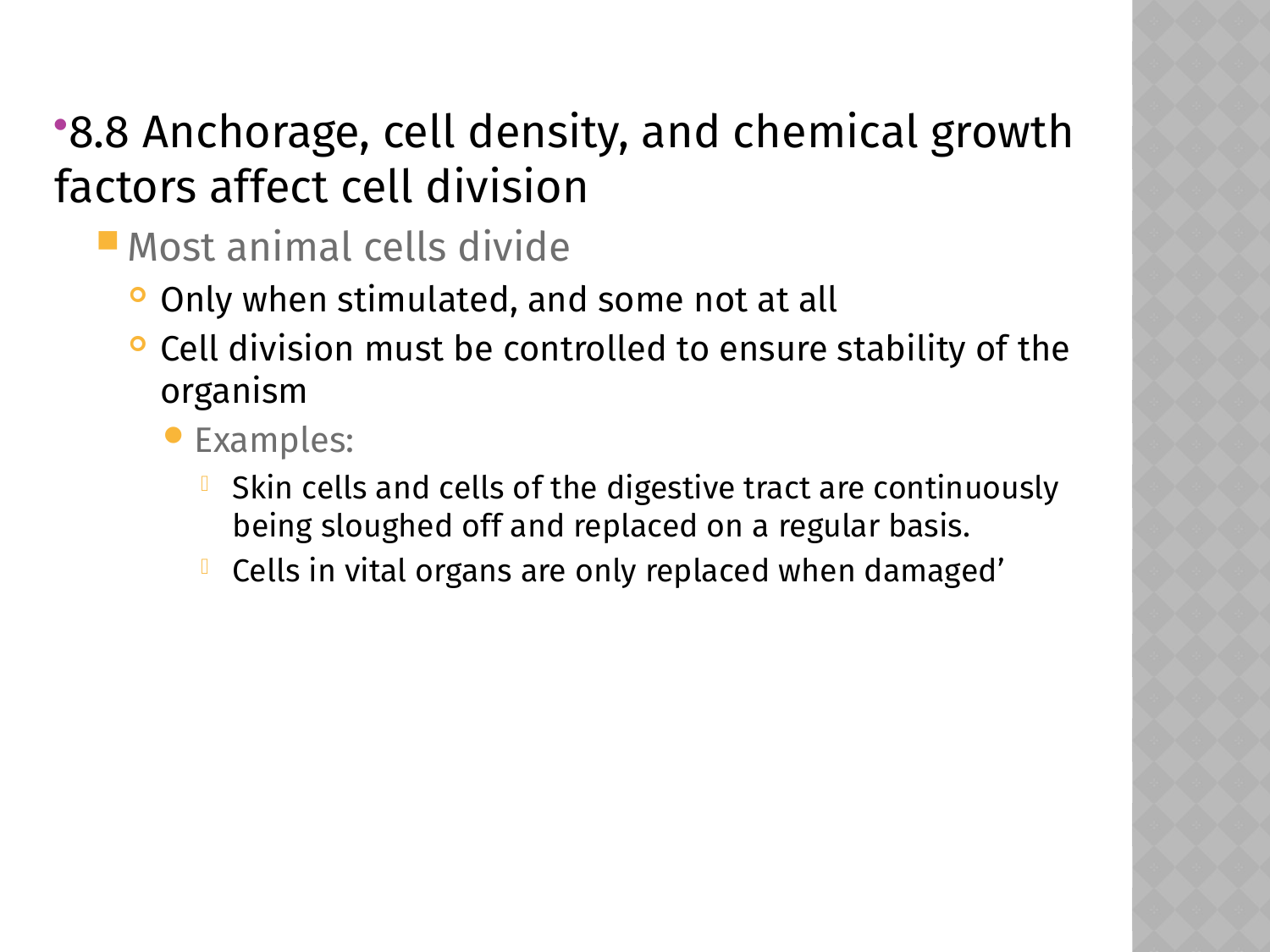

8.8 Anchorage, cell density, and chemical growth factors affect cell division
Most animal cells divide
Only when stimulated, and some not at all
Cell division must be controlled to ensure stability of the organism
Examples:
Skin cells and cells of the digestive tract are continuously being sloughed off and replaced on a regular basis.
Cells in vital organs are only replaced when damaged’